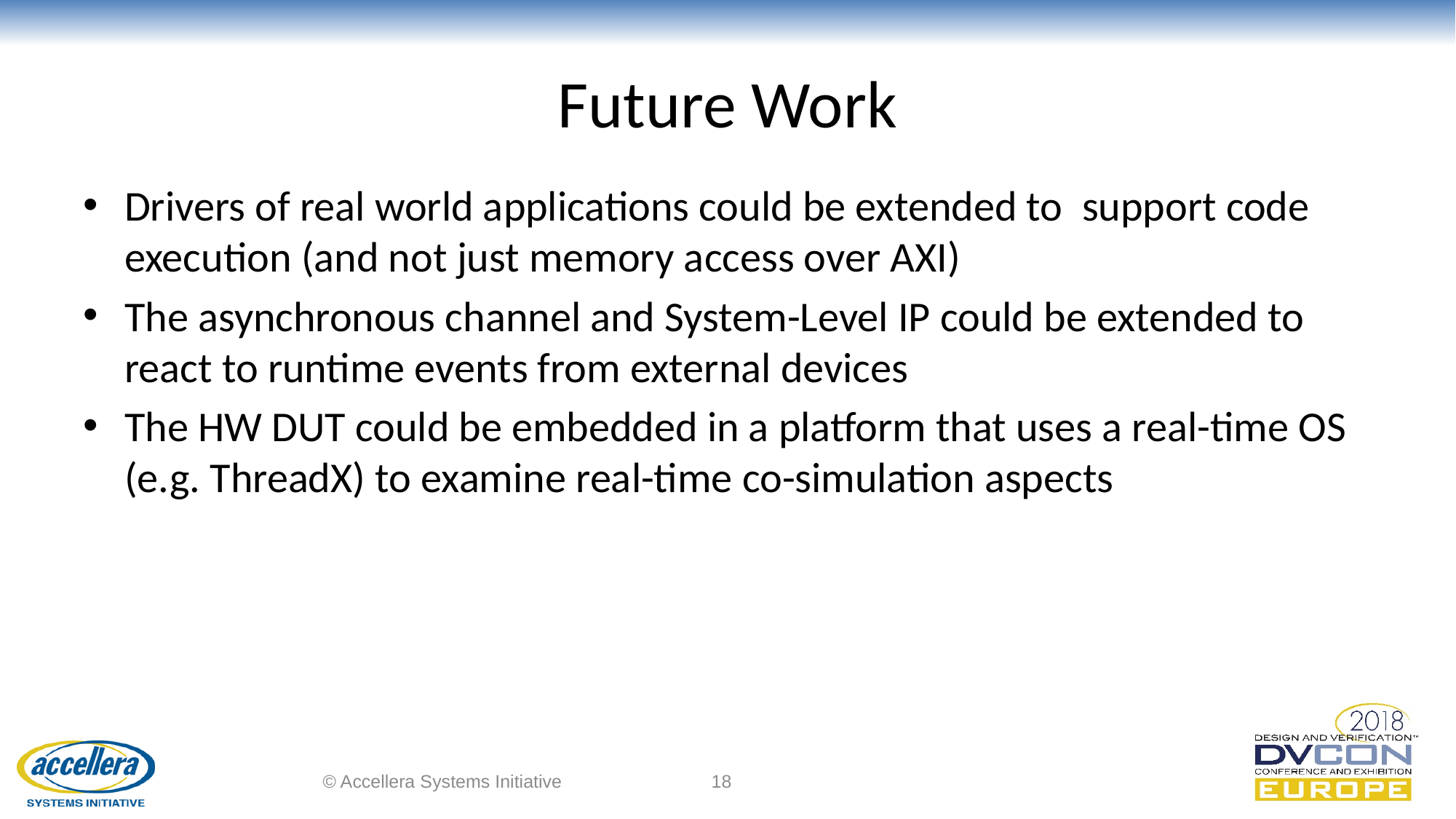

# Future Work
Drivers of real world applications could be extended to  support code execution (and not just memory access over AXI)
The asynchronous channel and System-Level IP could be extended to react to runtime events from external devices
The HW DUT could be embedded in a platform that uses a real-time OS (e.g. ThreadX) to examine real-time co-simulation aspects
© Accellera Systems Initiative
18